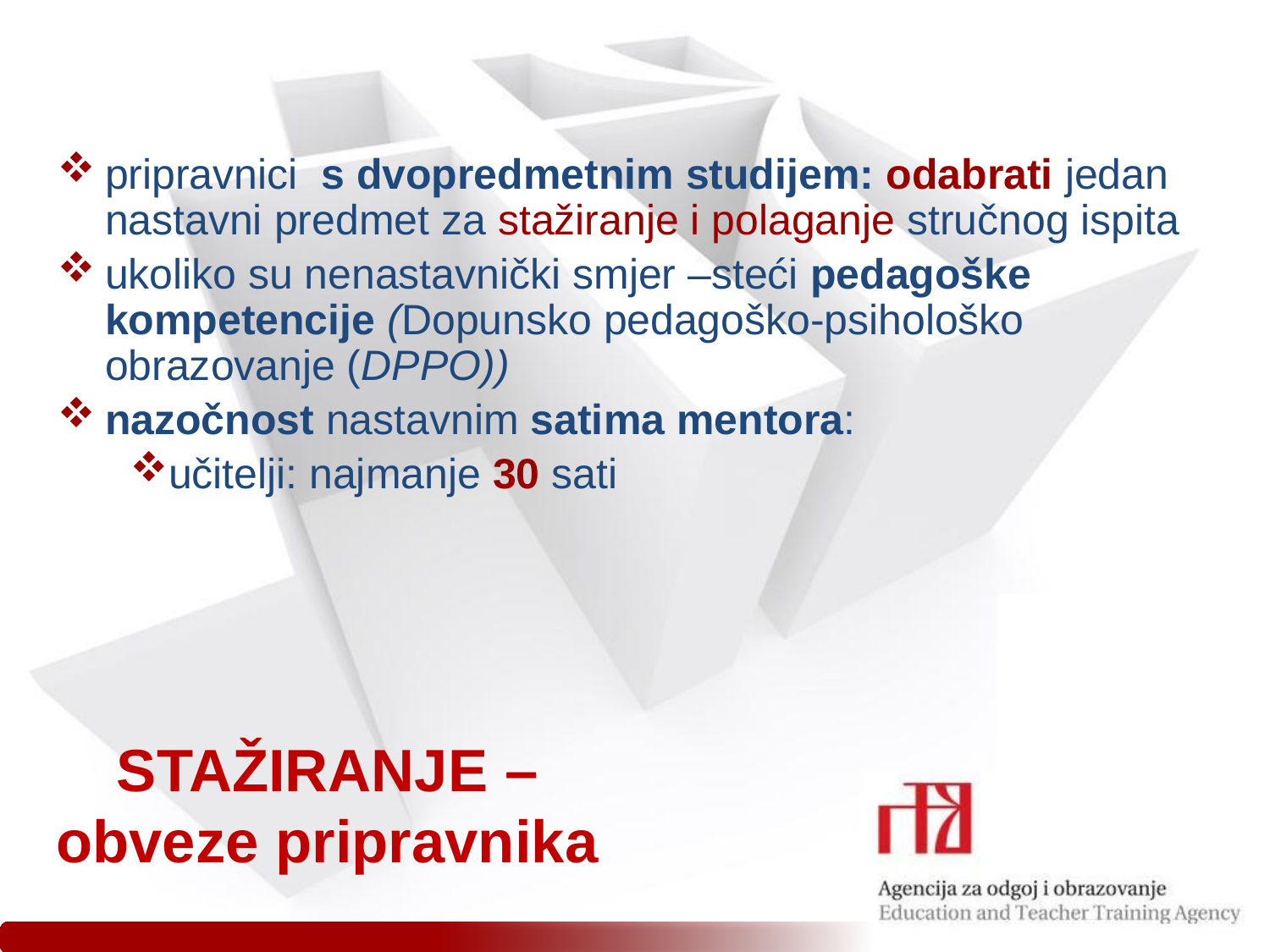

pripravnici  s dvopredmetnim studijem: odabrati jedan nastavni predmet za stažiranje i polaganje stručnog ispita
ukoliko su nenastavnički smjer –steći pedagoške kompetencije (Dopunsko pedagoško-psihološko obrazovanje (DPPO))
nazočnost nastavnim satima mentora:
učitelji: najmanje 30 sati
# STAŽIRANJE – obveze pripravnika